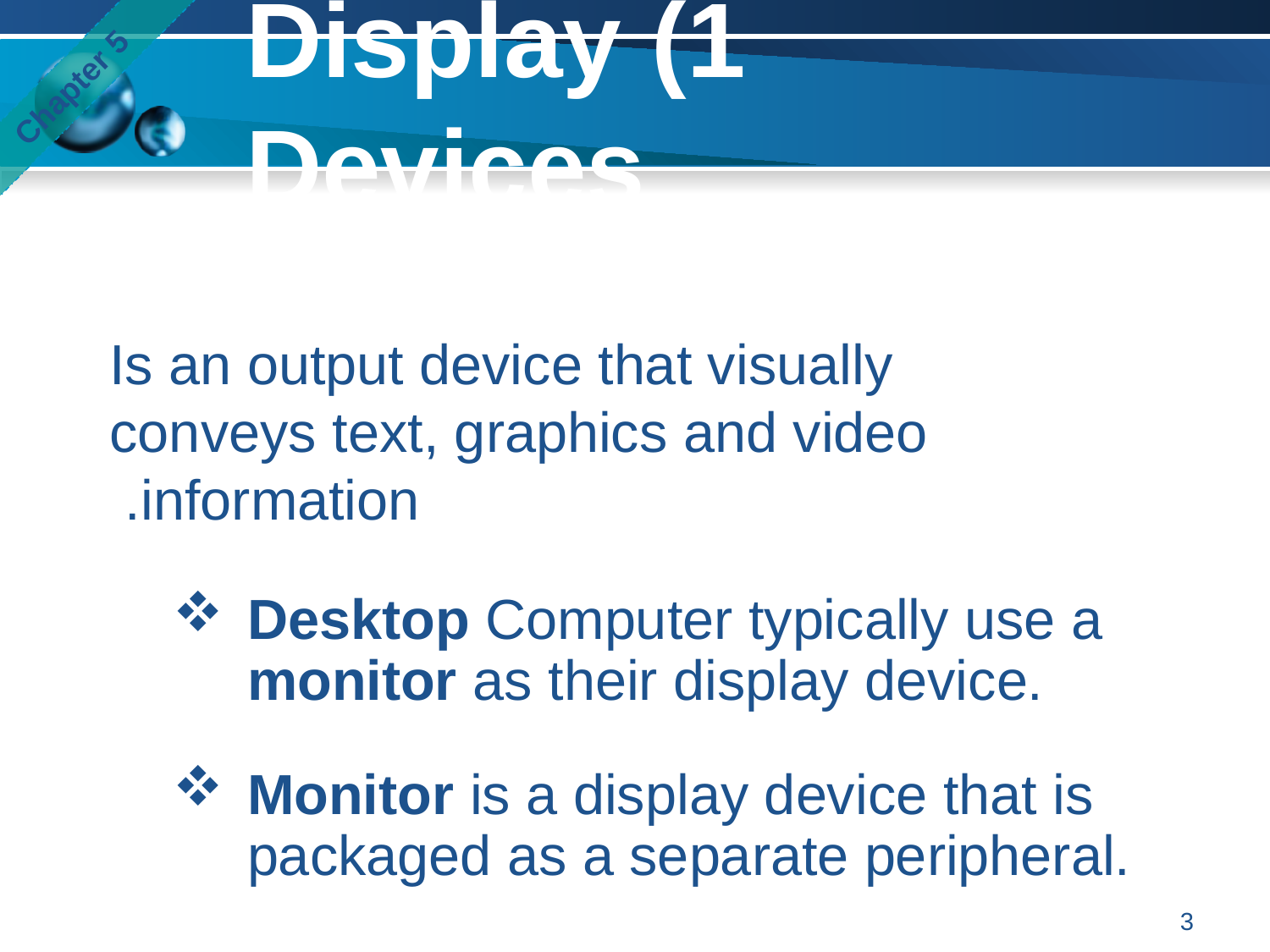

# 1) Display Devices
Chapter 5
Is an output device that visually conveys text, graphics and video information.

Desktop Computer typically use a monitor as their display device.

Monitor is a display device that is packaged as a separate peripheral.

3